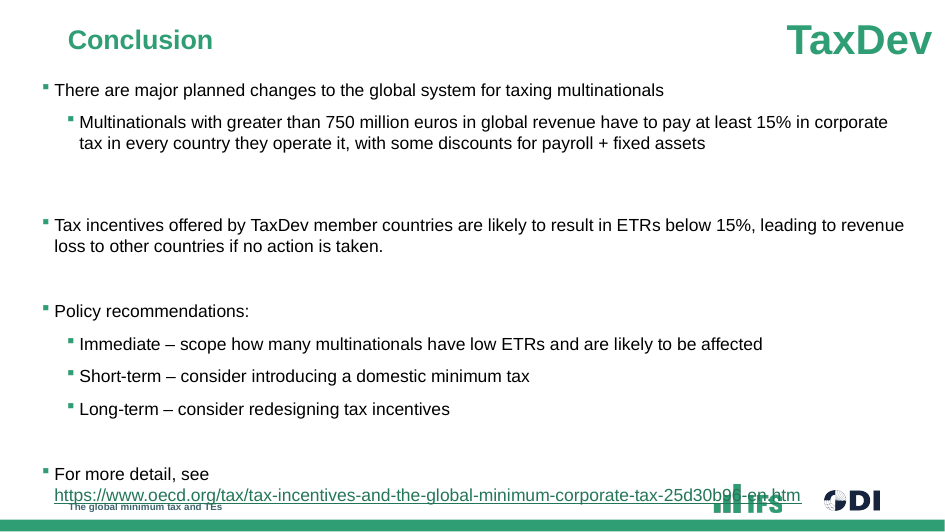

# Conclusion
There are major planned changes to the global system for taxing multinationals
Multinationals with greater than 750 million euros in global revenue have to pay at least 15% in corporate tax in every country they operate it, with some discounts for payroll + fixed assets

Tax incentives offered by TaxDev member countries are likely to result in ETRs below 15%, leading to revenue loss to other countries if no action is taken.

Policy recommendations:
Immediate – scope how many multinationals have low ETRs and are likely to be affected
Short-term – consider introducing a domestic minimum tax
Long-term – consider redesigning tax incentives

For more detail, see https://www.oecd.org/tax/tax-incentives-and-the-global-minimum-corporate-tax-25d30b96-en.htm
The global minimum tax and TEs